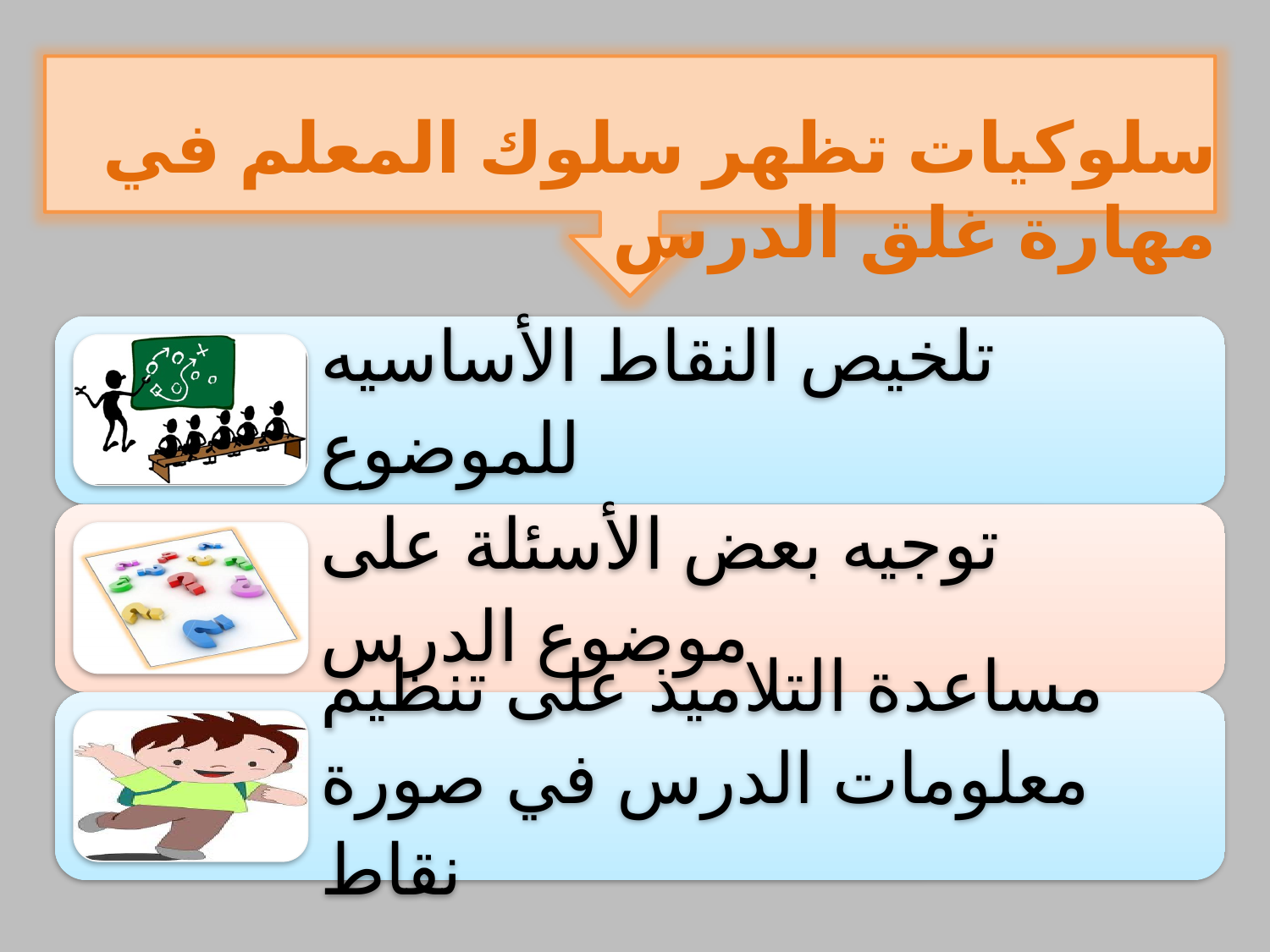

سلوكيات تظهر سلوك المعلم في مهارة غلق الدرس